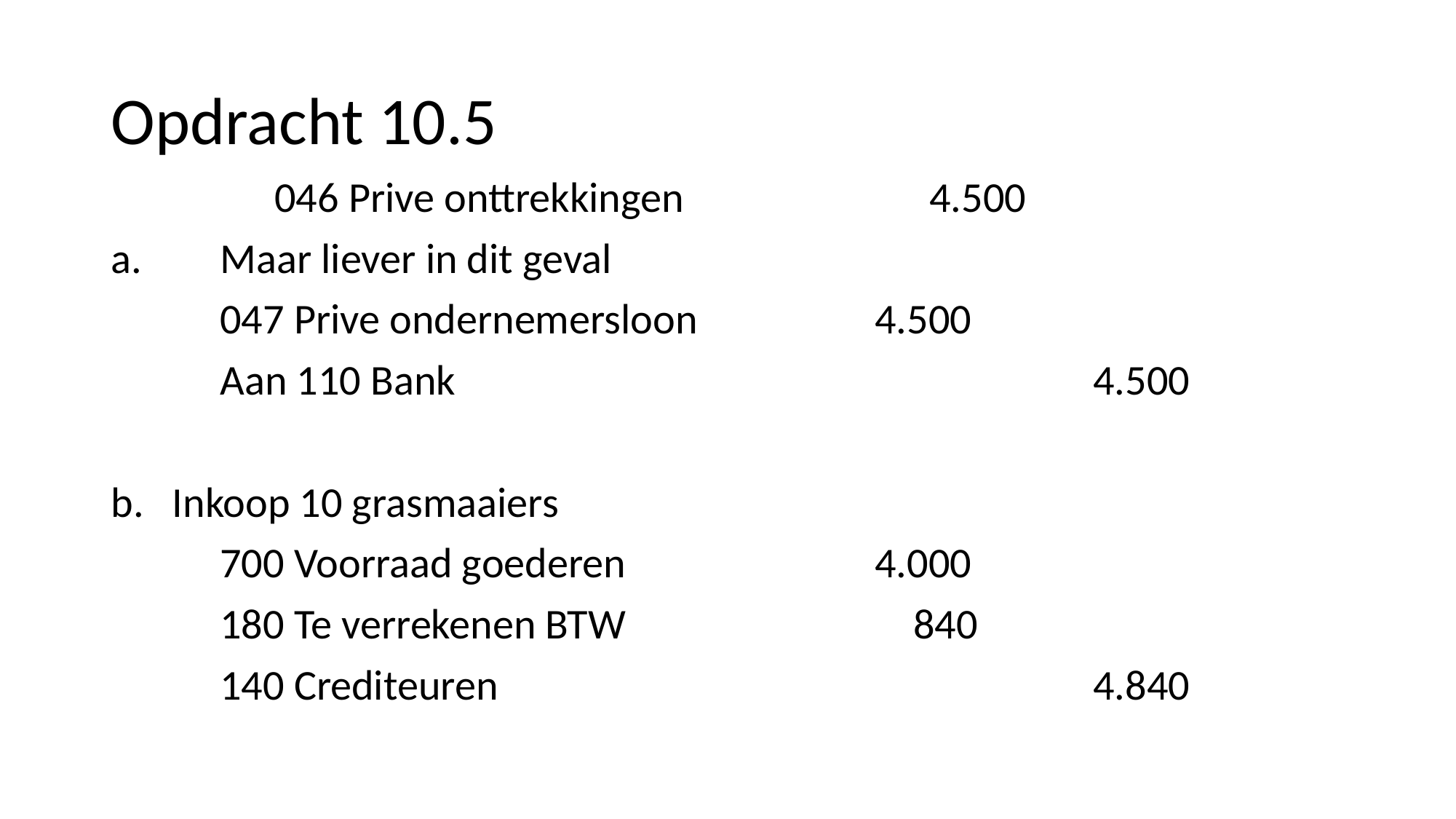

# Opdracht 10.5
	046 Prive onttrekkingen			4.500
a.	Maar liever in dit geval
	047 Prive ondernemersloon		4.500
	Aan 110 Bank						4.500

Inkoop 10 grasmaaiers
	700 Voorraad goederen			4.000
	180 Te verrekenen BTW			    840
	140 Crediteuren						4.840